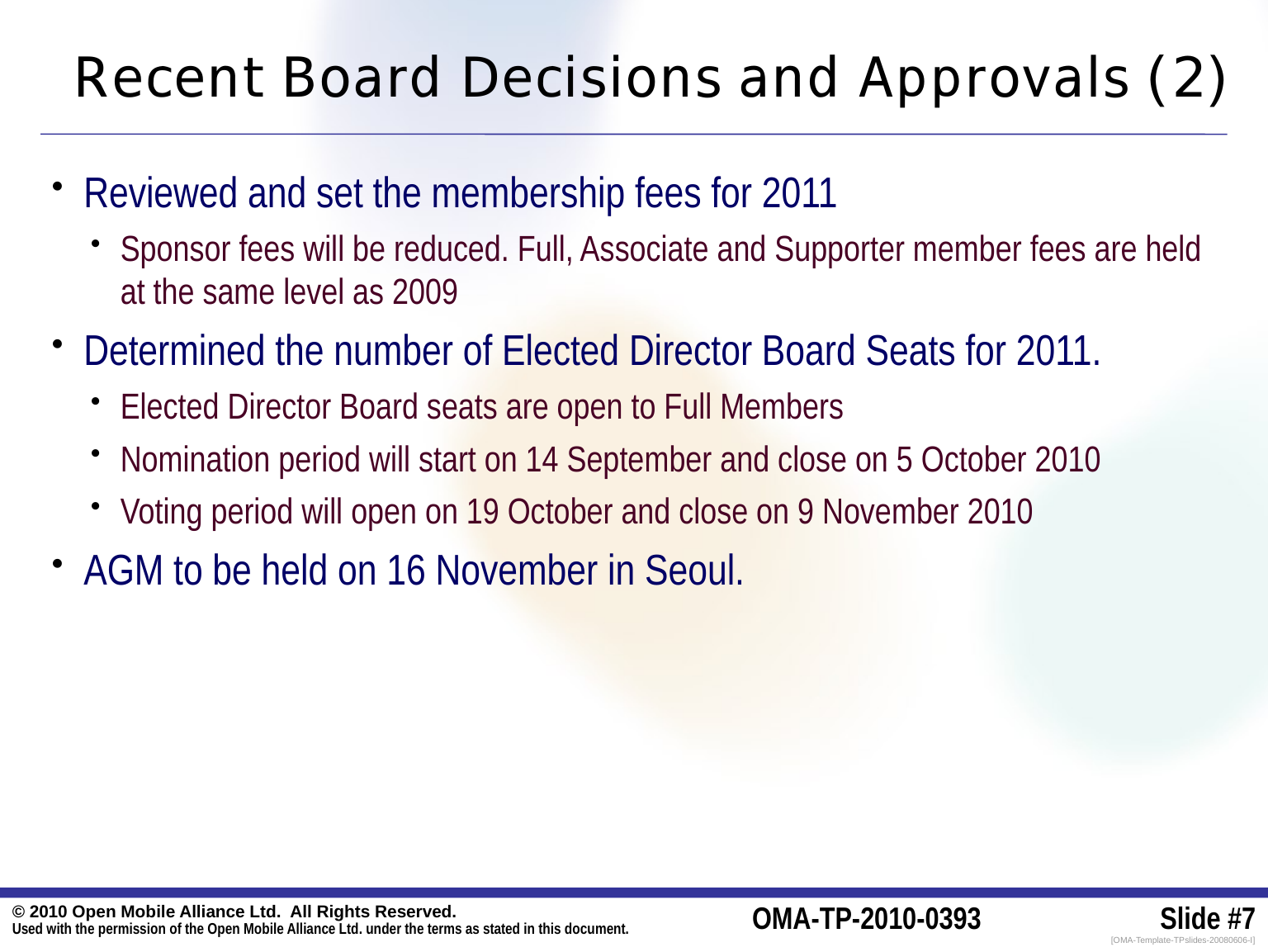

# Recent Board Decisions and Approvals (2)
Reviewed and set the membership fees for 2011
Sponsor fees will be reduced. Full, Associate and Supporter member fees are held at the same level as 2009
Determined the number of Elected Director Board Seats for 2011.
Elected Director Board seats are open to Full Members
Nomination period will start on 14 September and close on 5 October 2010
Voting period will open on 19 October and close on 9 November 2010
AGM to be held on 16 November in Seoul.